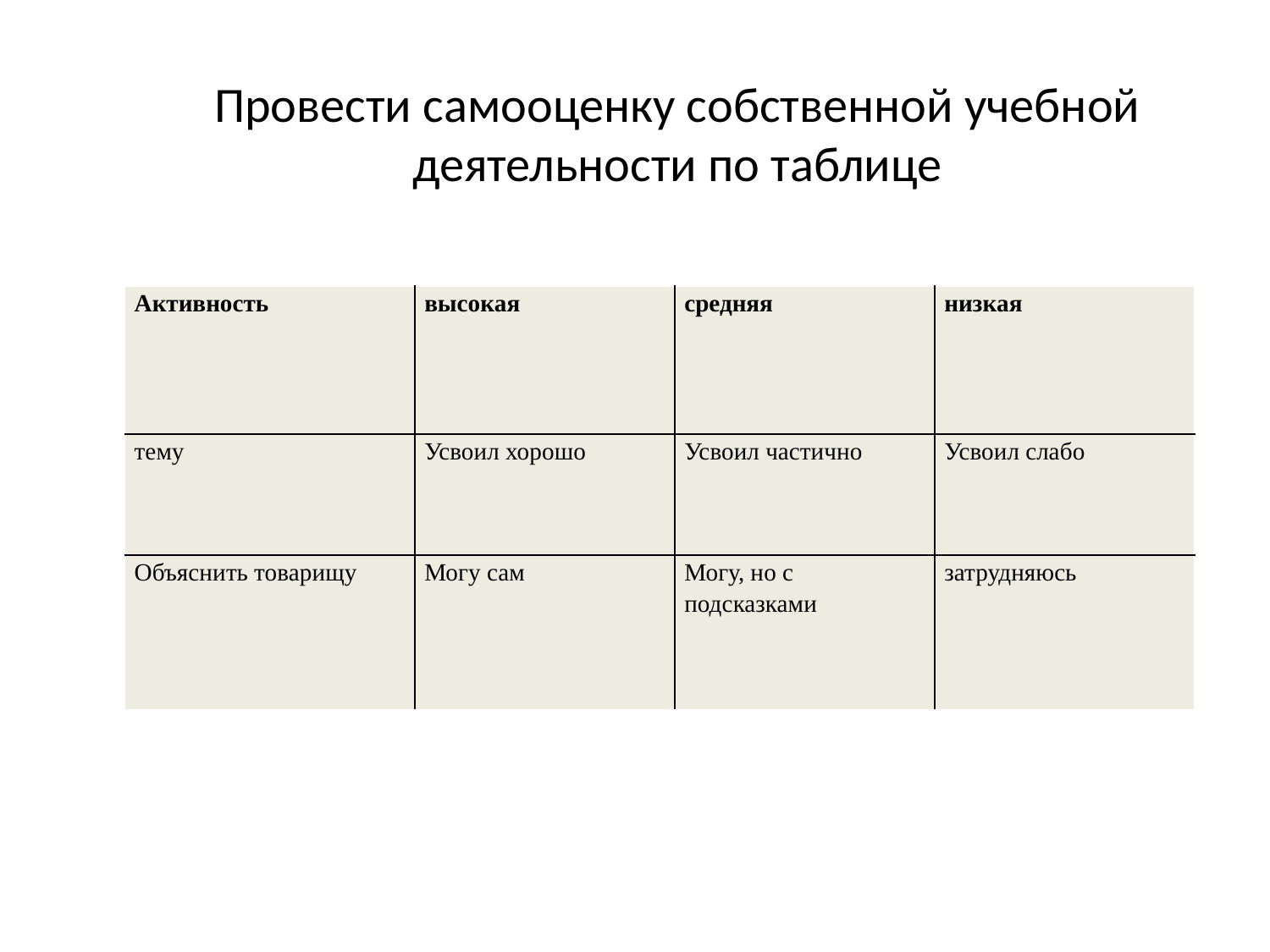

# Провести самооценку собственной учебной деятельности по таблице
| Активность | высокая | средняя | низкая |
| --- | --- | --- | --- |
| тему | Усвоил хорошо | Усвоил частично | Усвоил слабо |
| Объяснить товарищу | Могу сам | Могу, но с подсказками | затрудняюсь |